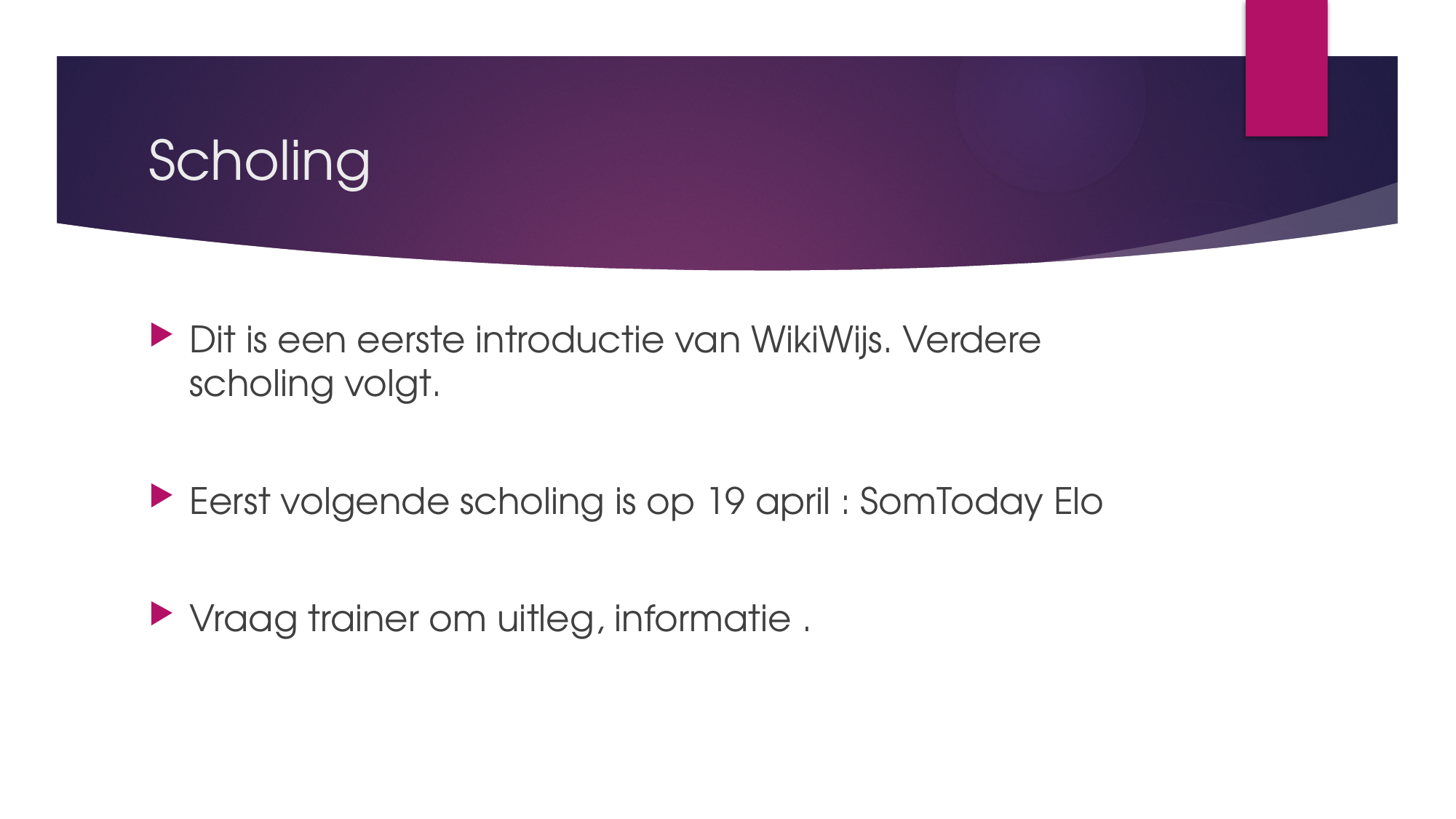

# Scholing
Dit is een eerste introductie van WikiWijs. Verdere scholing volgt.

Eerst volgende scholing is op 19 april : SomToday Elo

Vraag trainer om uitleg, informatie .